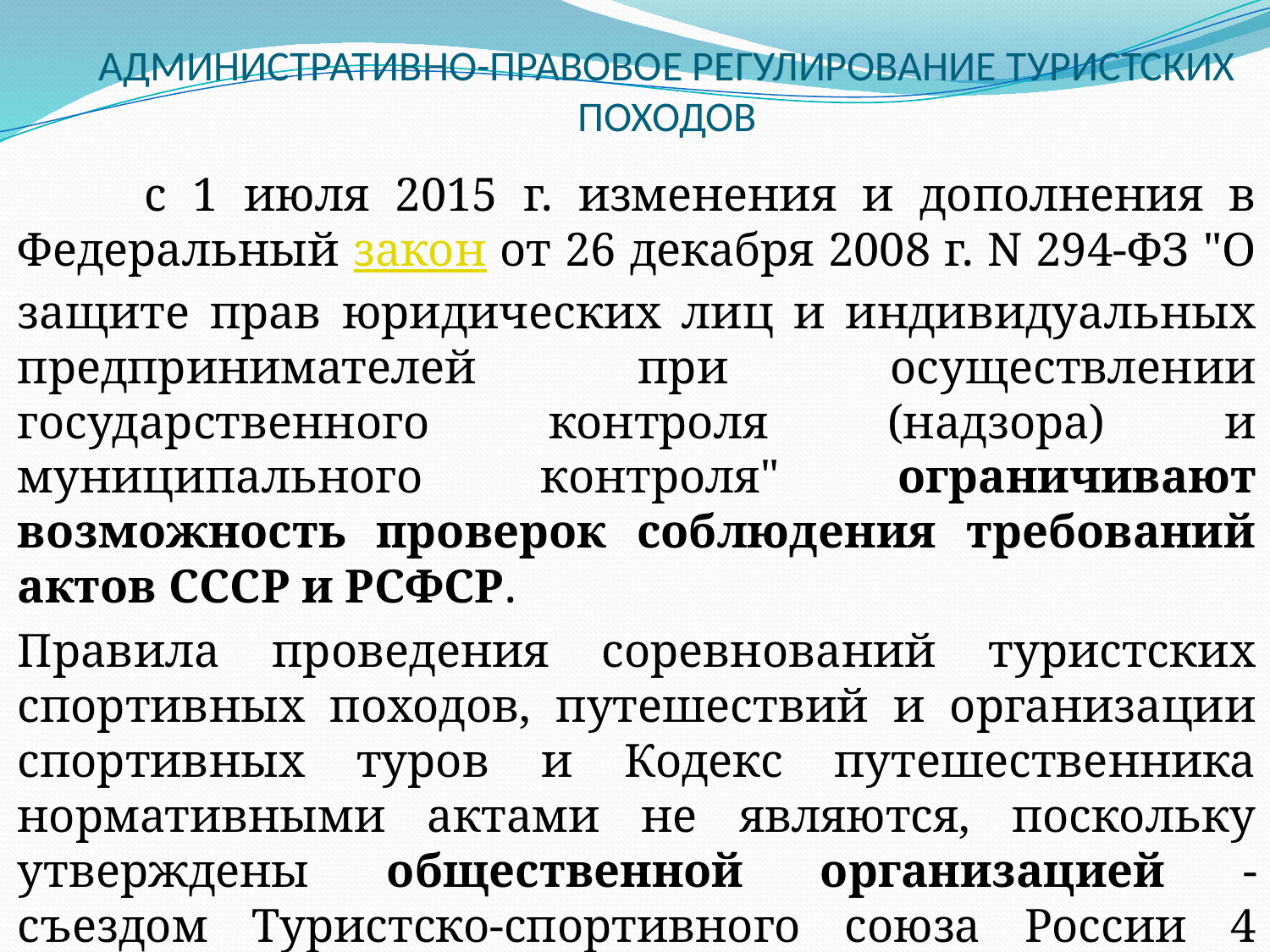

АДМИНИСТРАТИВНО-ПРАВОВОЕ РЕГУЛИРОВАНИЕ ТУРИСТСКИХ ПОХОДОВ
	с 1 июля 2015 г. изменения и дополнения в Федеральный закон от 26 декабря 2008 г. N 294-ФЗ "О защите прав юридических лиц и индивидуальных предпринимателей при осуществлении государственного контроля (надзора) и муниципального контроля" ограничивают возможность проверок соблюдения требований актов СССР и РСФСР.
Правила проведения соревнований туристских спортивных походов, путешествий и организации спортивных туров и Кодекс путешественника нормативными актами не являются, поскольку утверждены общественной организацией - съездом Туристско-спортивного союза России 4 декабря 1993 года.